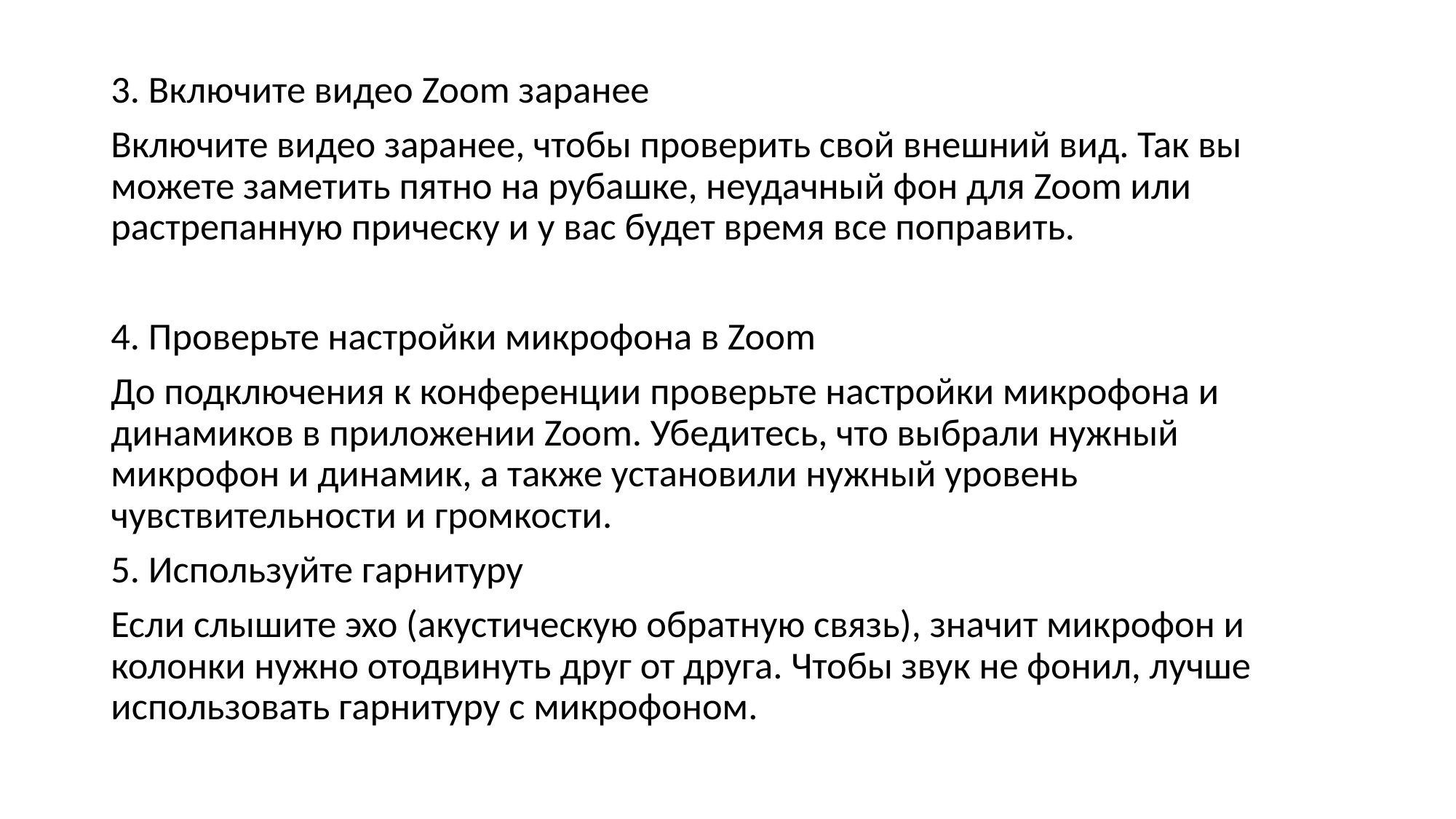

3. Включите видео Zoom заранее
Включите видео заранее, чтобы проверить свой внешний вид. Так вы можете заметить пятно на рубашке, неудачный фон для Zoom или растрепанную прическу и у вас будет время все поправить.

4. Проверьте настройки микрофона в Zoom
До подключения к конференции проверьте настройки микрофона и динамиков в приложении Zoom. Убедитесь, что выбрали нужный микрофон и динамик, а также установили нужный уровень чувствительности и громкости.
5. Используйте гарнитуру
Если слышите эхо (акустическую обратную связь), значит микрофон и колонки нужно отодвинуть друг от друга. Чтобы звук не фонил, лучше использовать гарнитуру с микрофоном.